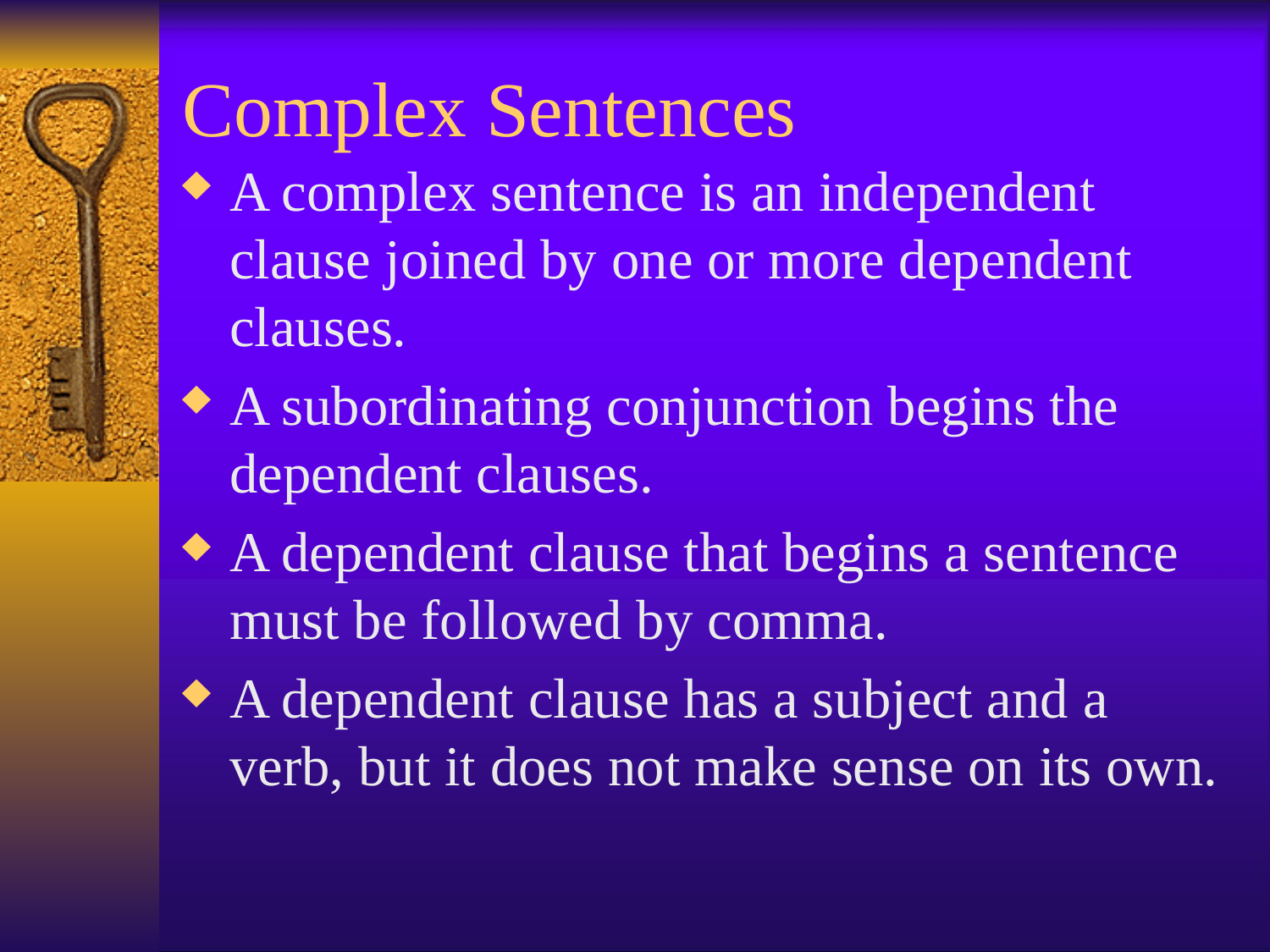

# Complex Sentences
A complex sentence is an independent clause joined by one or more dependent clauses.
A subordinating conjunction begins the dependent clauses.
A dependent clause that begins a sentence must be followed by comma.
A dependent clause has a subject and a verb, but it does not make sense on its own.